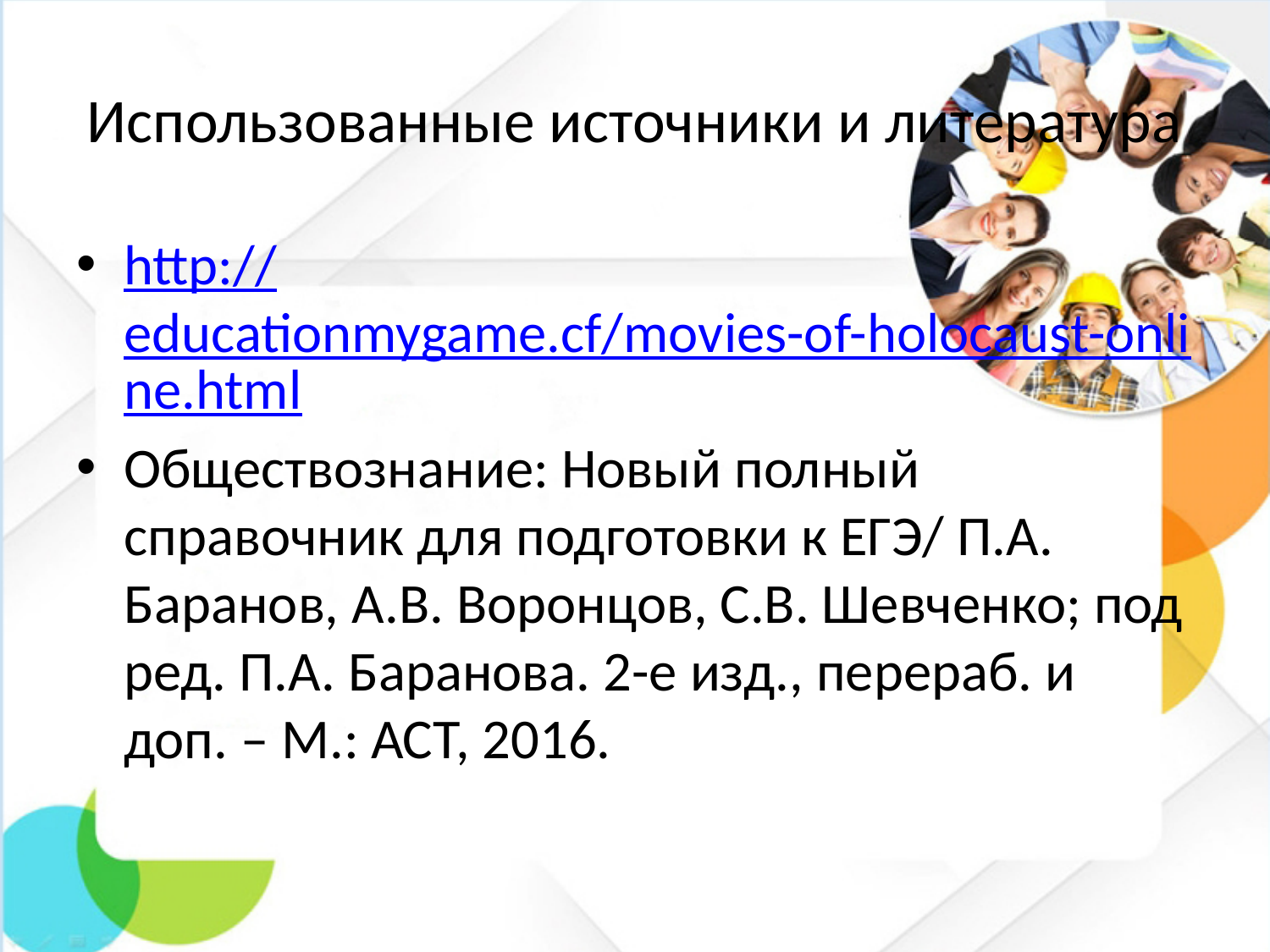

# Использованные источники и литература
http://educationmygame.cf/movies-of-holocaust-online.html
Обществознание: Новый полный справочник для подготовки к ЕГЭ/ П.А. Баранов, А.В. Воронцов, С.В. Шевченко; под ред. П.А. Баранова. 2-е изд., перераб. и доп. – М.: АСТ, 2016.